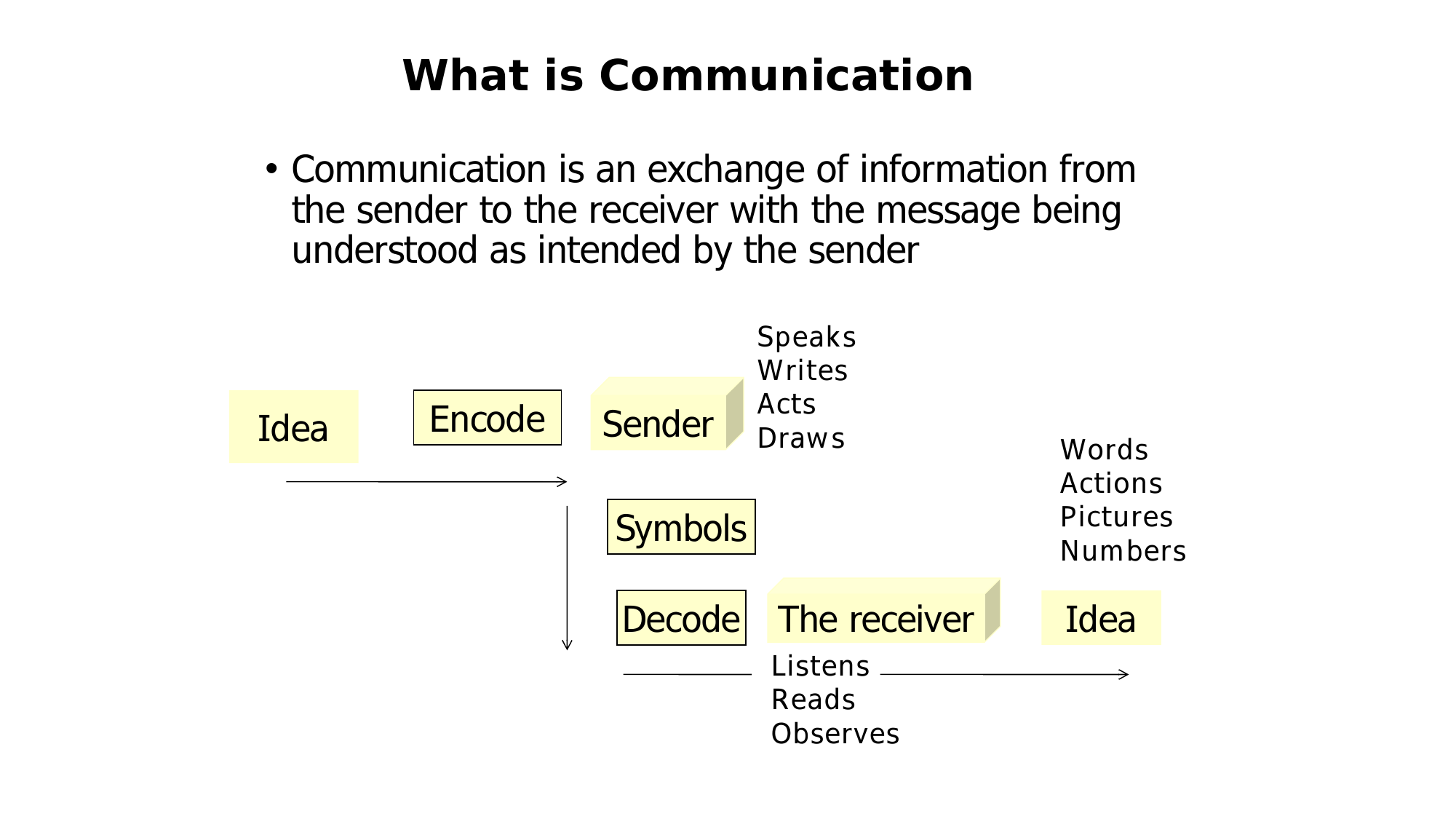

# What is Communication
Communication is an exchange of information from the sender to the receiver with the message being understood as intended by the sender
Speaks
Writes
Acts
Draws
Sender
Idea
Encode
Words
Actions
Pictures
Numbers

Symbols

The receiver
Decode
Idea
Listens
Reads
Observes